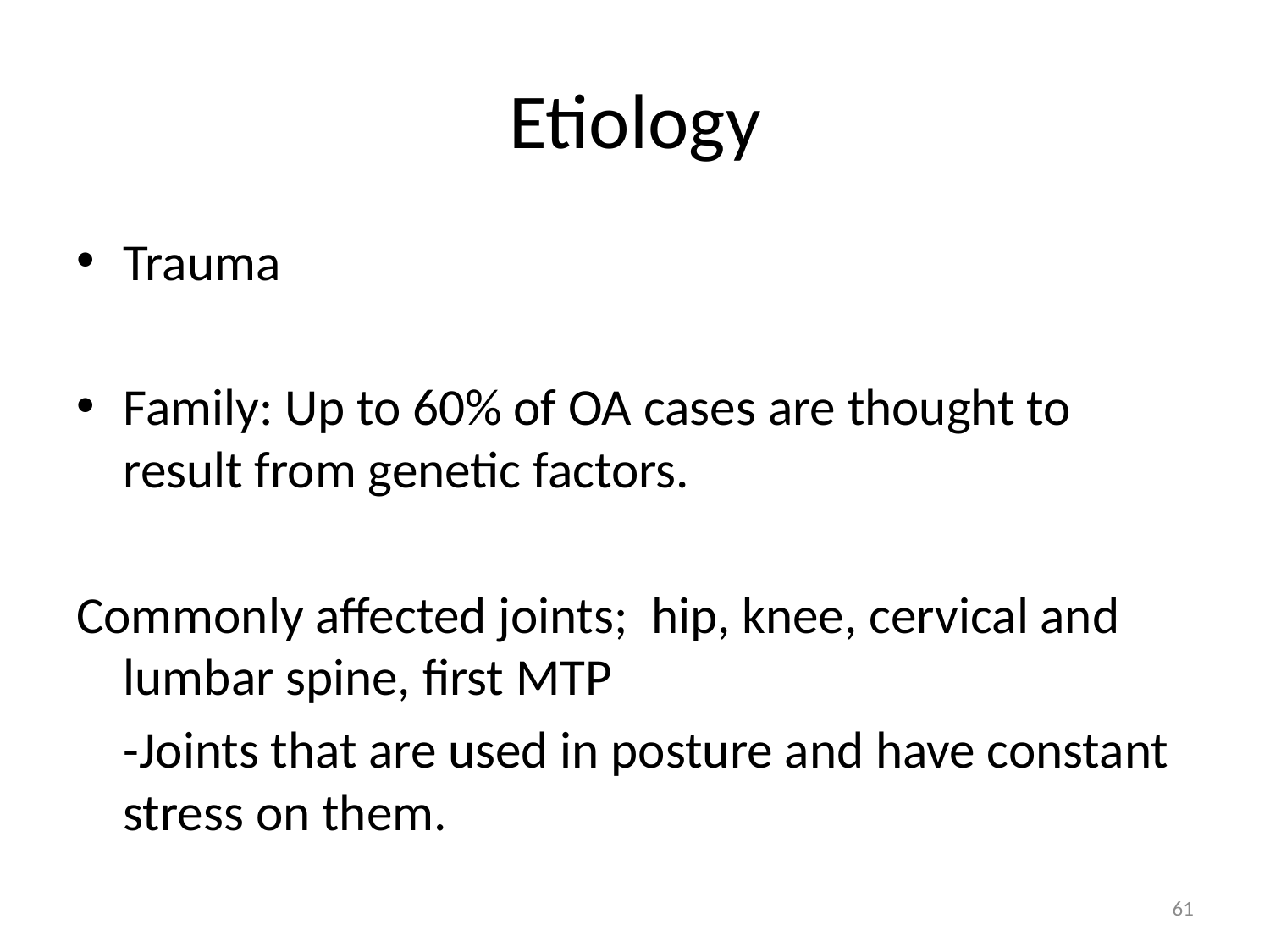

# Etiology
Trauma

Family: Up to 60% of OA cases are thought to result from genetic factors.

Commonly affected joints;  hip, knee, cervical and lumbar spine, first MTP
	-Joints that are used in posture and have constant stress on them.

61